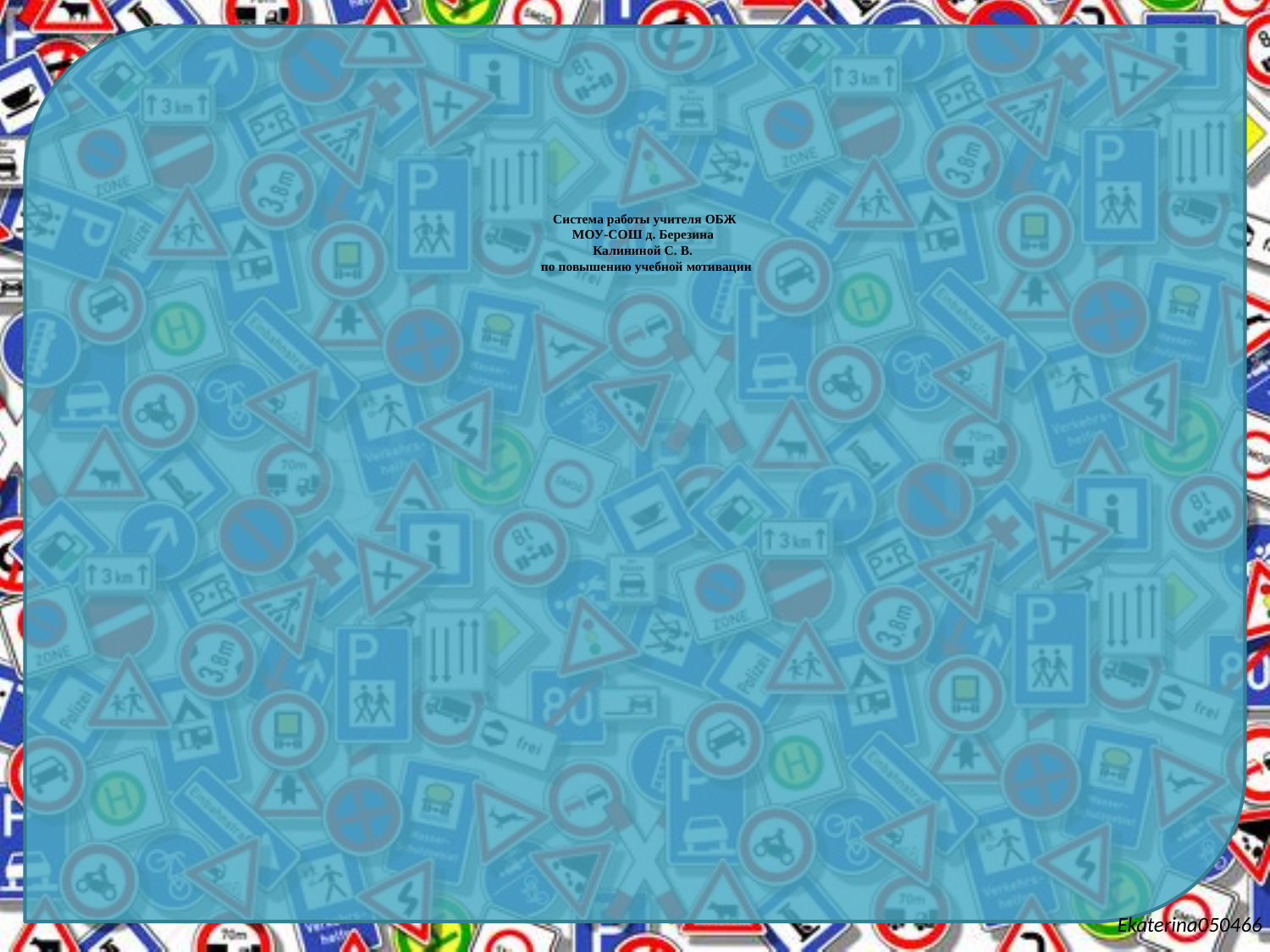

# Система работы учителя ОБЖ МОУ-СОШ д. Березина Калининой С. В. по повышению учебной мотивации